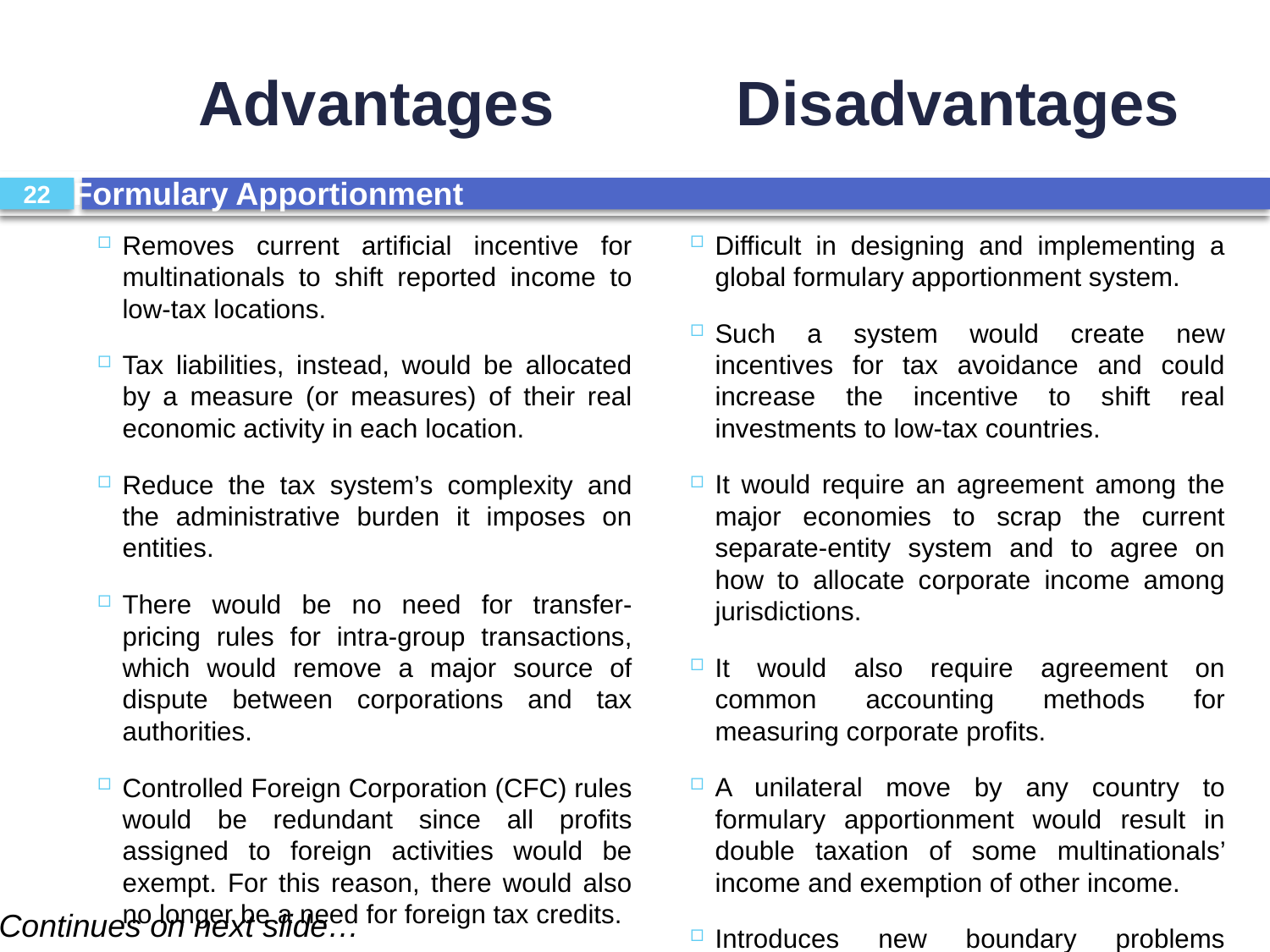

# Advantages
Disadvantages
Formulary Apportionment
22
Removes current artificial incentive for multinationals to shift reported income to low-tax locations.
Tax liabilities, instead, would be allocated by a measure (or measures) of their real economic activity in each location.
Reduce the tax system’s complexity and the administrative burden it imposes on entities.
There would be no need for transfer-pricing rules for intra-group transactions, which would remove a major source of dispute between corporations and tax authorities.
Controlled Foreign Corporation (CFC) rules would be redundant since all profits assigned to foreign activities would be exempt. For this reason, there would also no longer be a need for foreign tax credits.
Difficult in designing and implementing a global formulary apportionment system.
Such a system would create new incentives for tax avoidance and could increase the incentive to shift real investments to low-tax countries.
It would require an agreement among the major economies to scrap the current separate-entity system and to agree on how to allocate corporate income among jurisdictions.
It would also require agreement on common accounting methods for measuring corporate profits.
A unilateral move by any country to formulary apportionment would result in double taxation of some multinationals’ income and exemption of other income.
Introduces new boundary problems between high-tax and low-tax activities.
Continues on next slide…